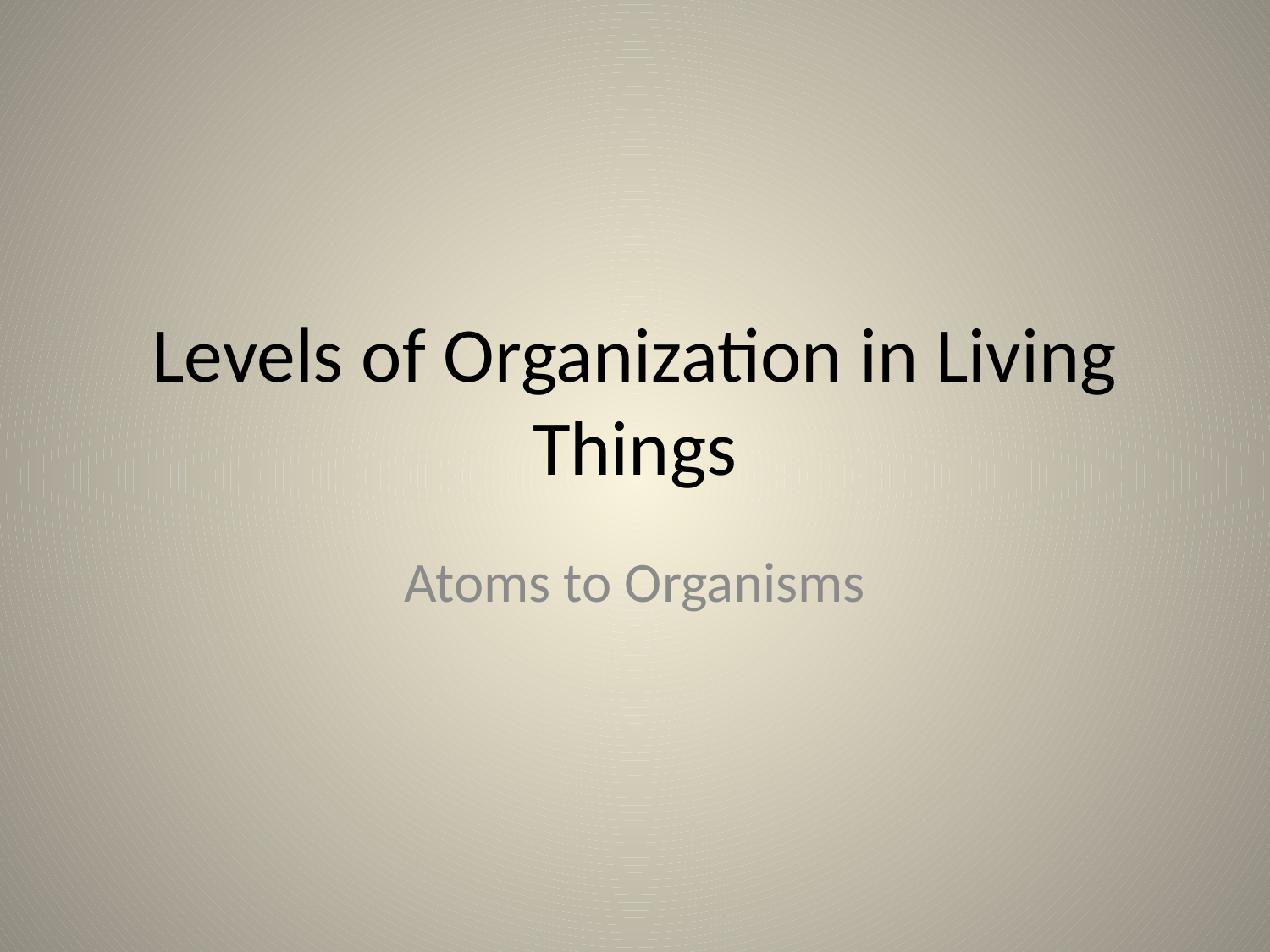

# Levels of Organization in Living Things
Atoms to Organisms